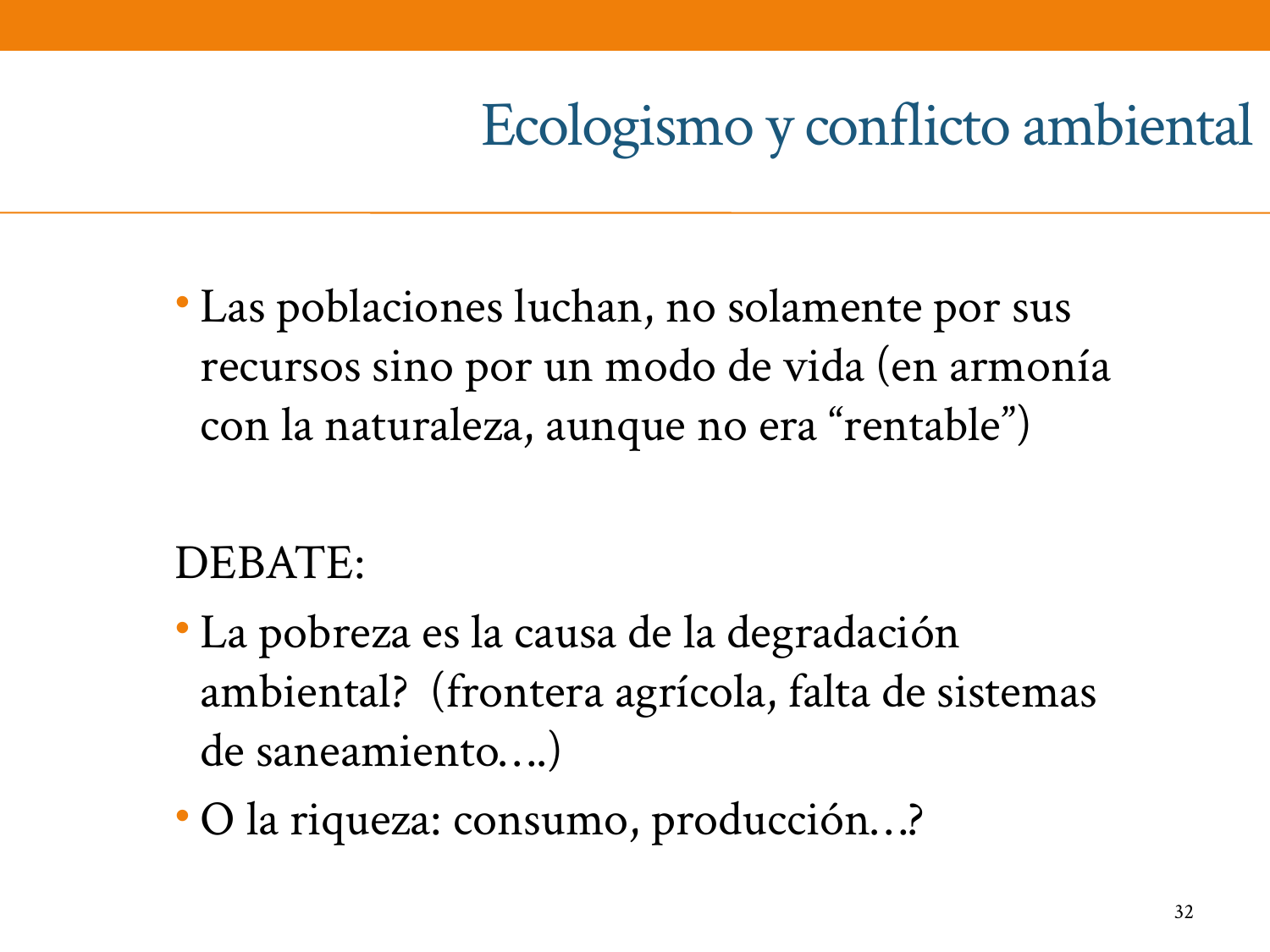

# Ecologismo y conflicto ambiental
Las poblaciones luchan, no solamente por sus recursos sino por un modo de vida (en armonía con la naturaleza, aunque no era “rentable”)

DEBATE:
La pobreza es la causa de la degradación ambiental?  (frontera agrícola, falta de sistemas de saneamiento….)
O la riqueza: consumo, producción…?
32